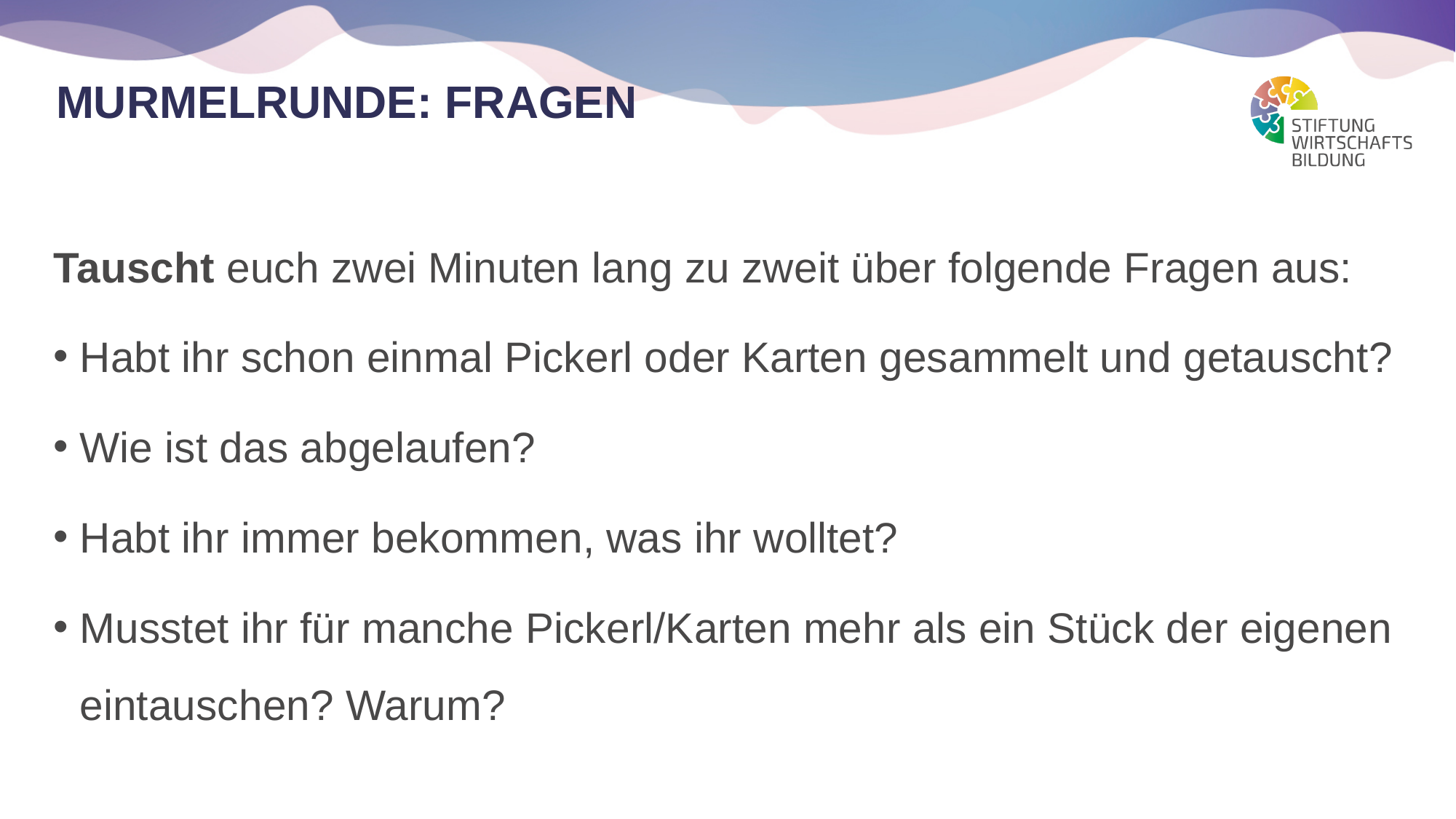

# Murmelrunde: Fragen
Tauscht euch zwei Minuten lang zu zweit über folgende Fragen aus:
Habt ihr schon einmal Pickerl oder Karten gesammelt und getauscht?
Wie ist das abgelaufen?
Habt ihr immer bekommen, was ihr wolltet?
Musstet ihr für manche Pickerl/Karten mehr als ein Stück der eigenen eintauschen? Warum?